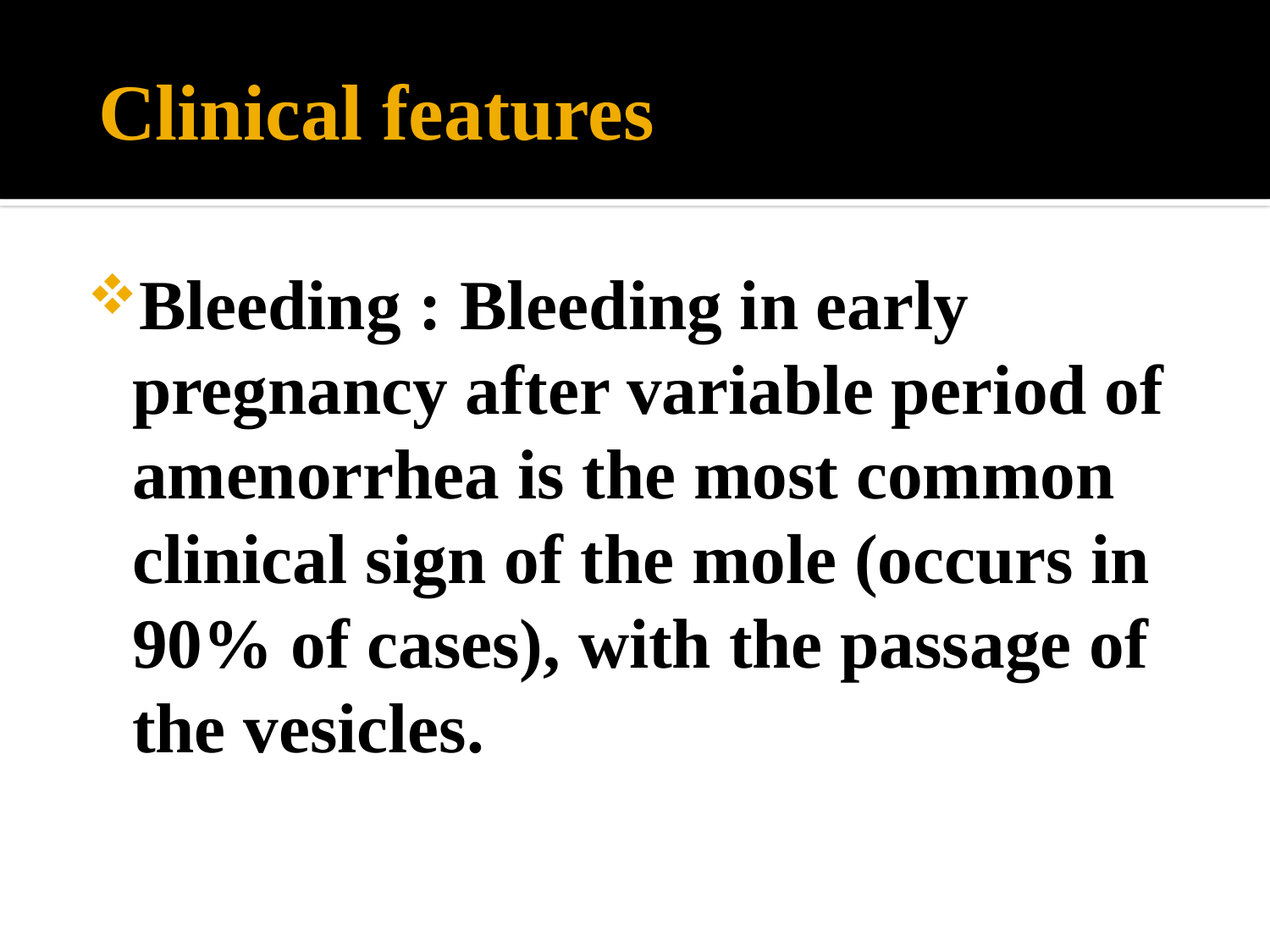

# Clinical features
Bleeding : Bleeding in early pregnancy after variable period of amenorrhea is the most common  clinical sign of the mole (occurs in 90% of cases), with the passage of the vesicles.